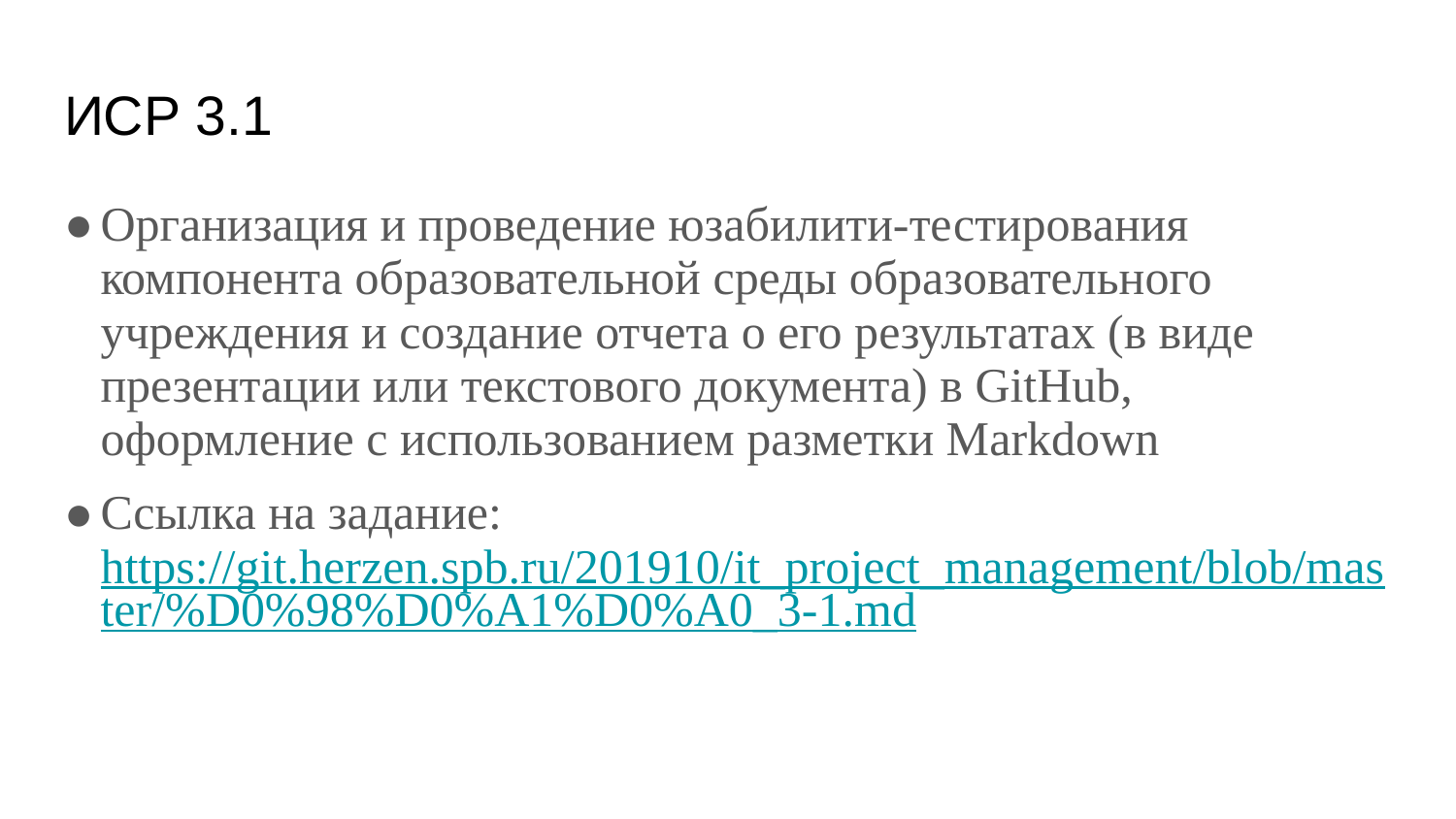

# ИСР 3.1
Организация и проведение юзабилити-тестирования компонента образовательной среды образовательного учреждения и создание отчета о его результатах (в виде презентации или текстового документа) в GitHub, оформление с использованием разметки Markdown
Ссылка на задание: https://git.herzen.spb.ru/201910/it_project_management/blob/master/%D0%98%D0%A1%D0%A0_3-1.md